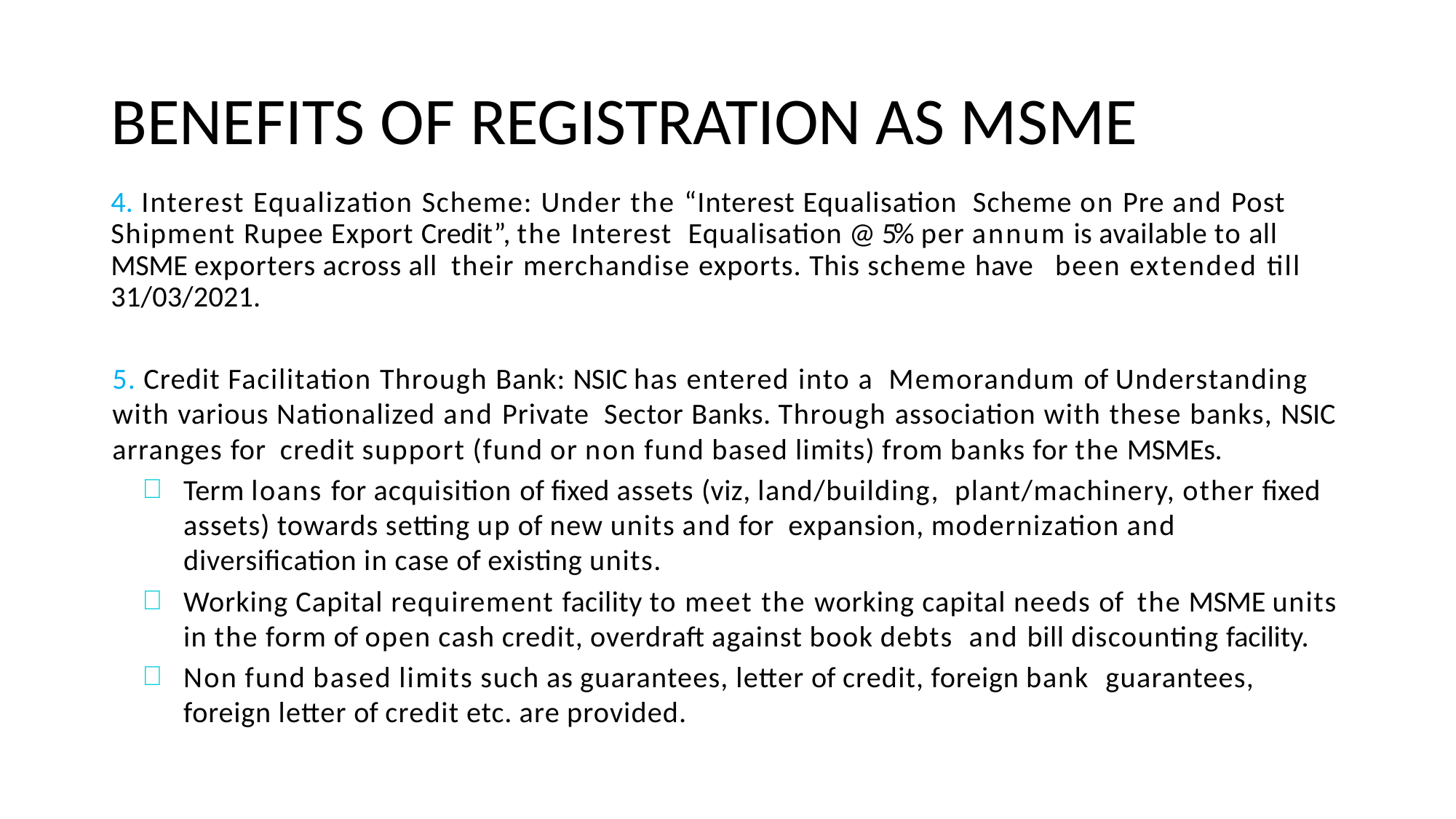

# BENEFITS OF REGISTRATION AS MSME
4. Interest Equalization Scheme: Under the “Interest Equalisation  Scheme on Pre and Post Shipment Rupee Export Credit”, the Interest  Equalisation @ 5% per annum is available to all MSME exporters across all  their merchandise exports. This scheme have   been extended till  31/03/2021.

5. Credit Facilitation Through Bank: NSIC has entered into a  Memorandum of Understanding with various Nationalized and Private  Sector Banks. Through association with these banks, NSIC arranges for  credit support (fund or non fund based limits) from banks for the MSMEs.
Term loans for acquisition of fixed assets (viz, land/building,  plant/machinery, other fixed assets) towards setting up of new units and for  expansion, modernization and diversification in case of existing units.
Working Capital requirement facility to meet the working capital needs of  the MSME units in the form of open cash credit, overdraft against book debts  and bill discounting facility.
Non fund based limits such as guarantees, letter of credit, foreign bank  guarantees, foreign letter of credit etc. are provided.